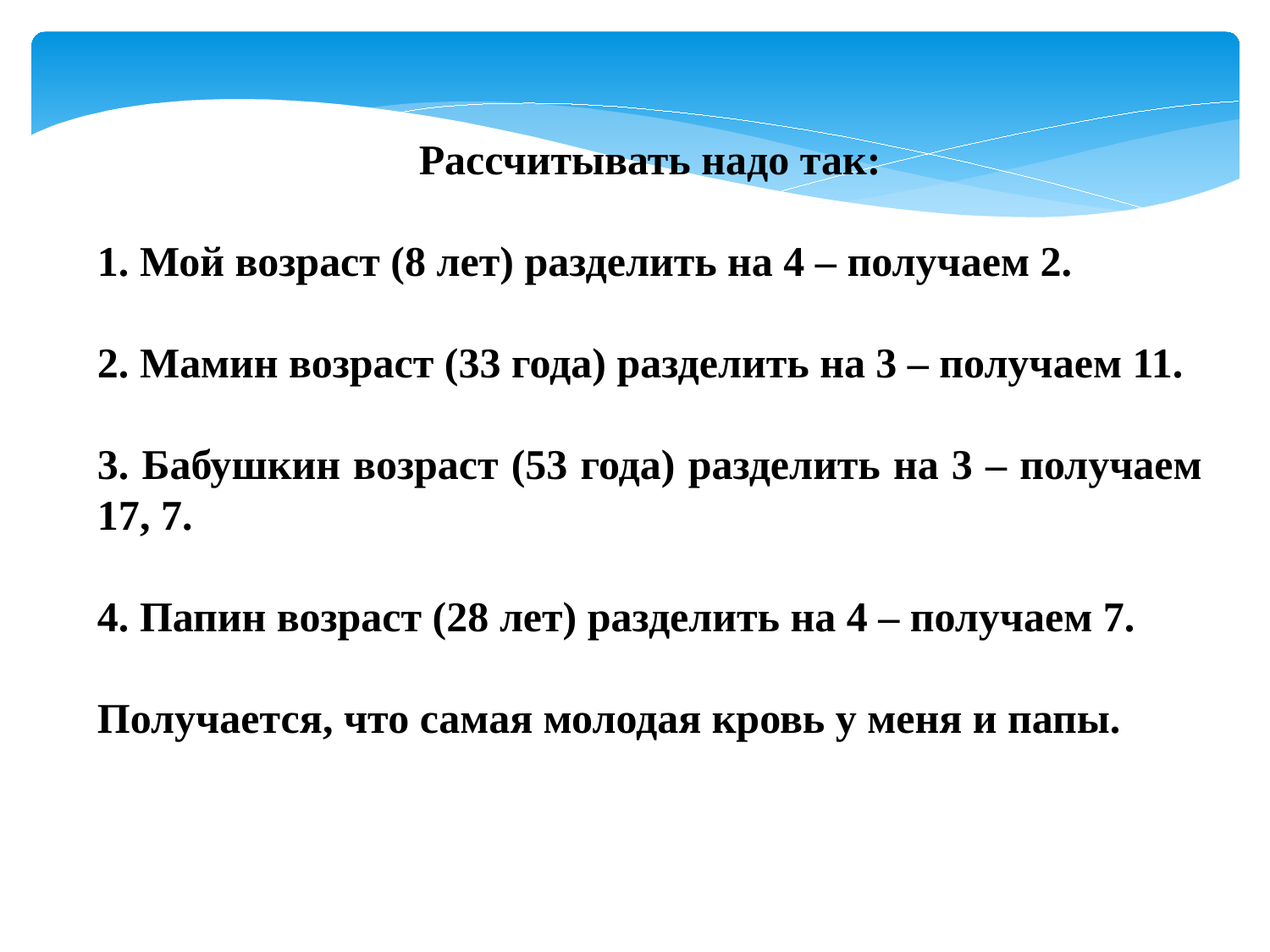

Рассчитывать надо так:

1. Мой возраст (8 лет) разделить на 4 – получаем 2.

2. Мамин возраст (33 года) разделить на 3 – получаем 11.

3. Бабушкин возраст (53 года) разделить на 3 – получаем 17, 7.

4. Папин возраст (28 лет) разделить на 4 – получаем 7.

Получается, что самая молодая кровь у меня и папы.